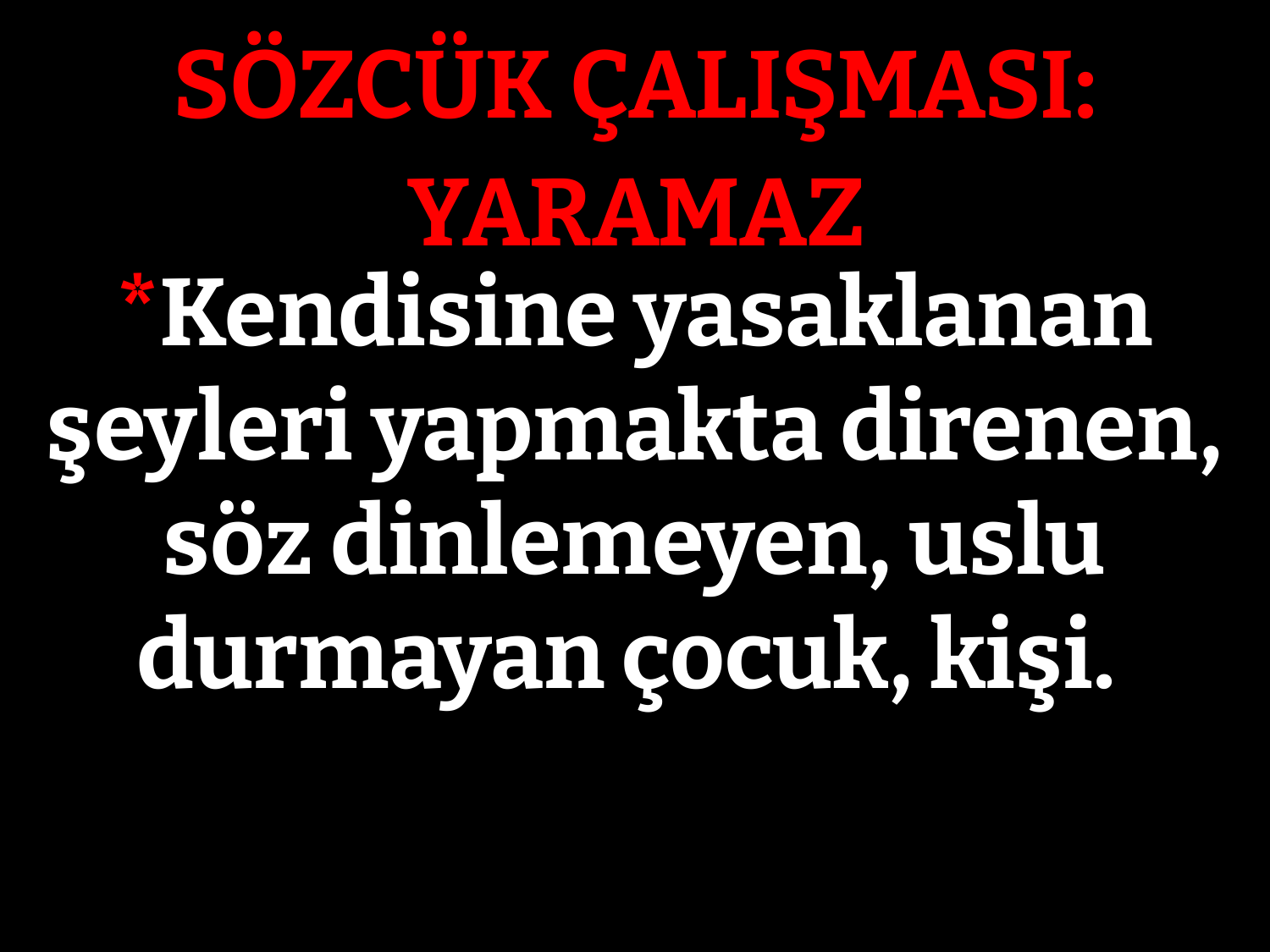

SÖZCÜK ÇALIŞMASI:
YARAMAZ
*Kendisine yasaklanan şeyleri yapmakta direnen, söz dinlemeyen, uslu durmayan çocuk, kişi.